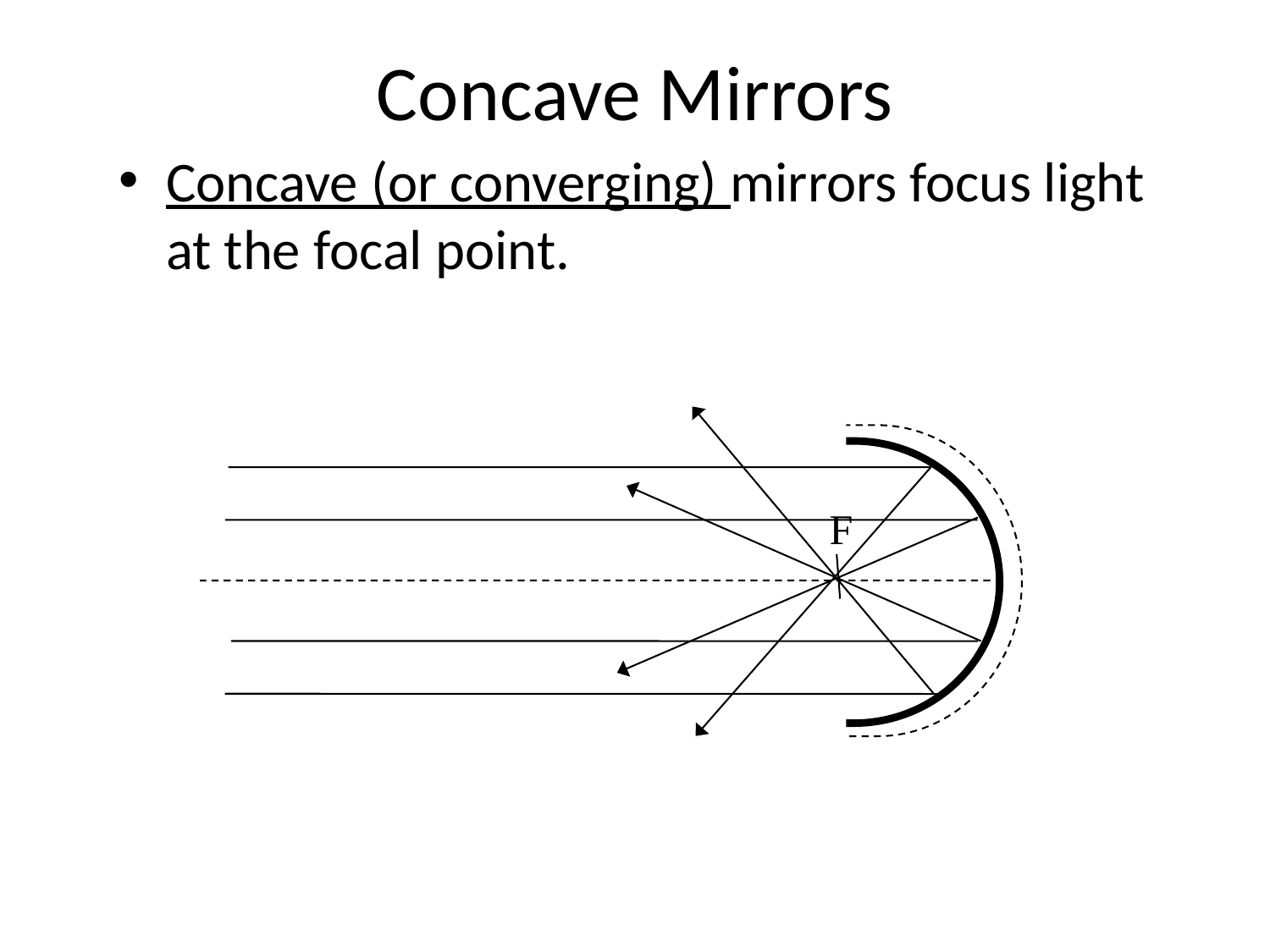

# Concave Mirrors
Concave (or converging) mirrors focus light at the focal point.

F